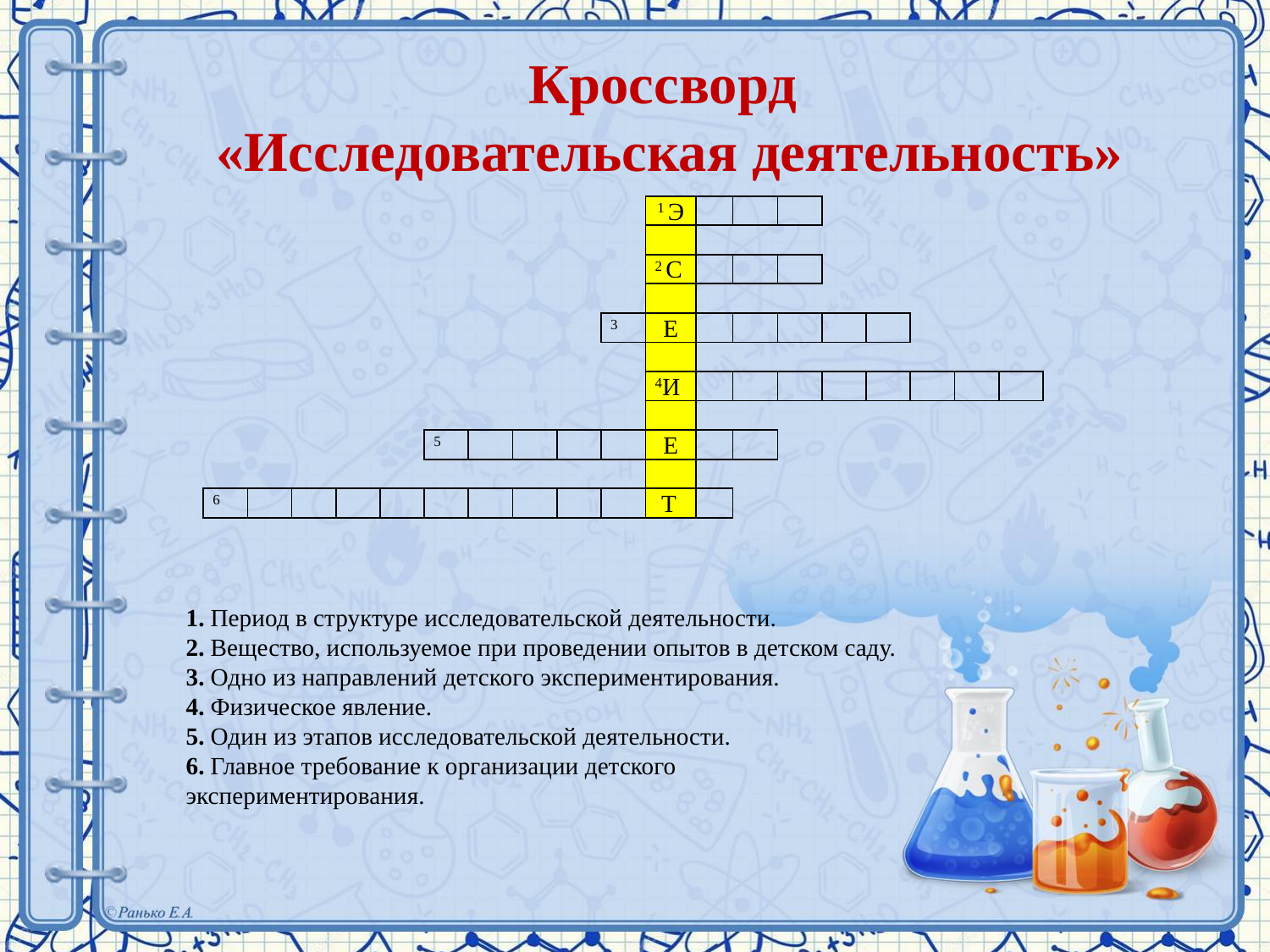

# Кроссворд «Исследовательская деятельность»

|  |  |  |  |  |  |  |  |  |  | 1 Э |  |  |  |  |  |  |  |  |
| --- | --- | --- | --- | --- | --- | --- | --- | --- | --- | --- | --- | --- | --- | --- | --- | --- | --- | --- |
|  |  |  |  |  |  |  |  |  |  |  |  |  |  |  |  |  |  |  |
|  |  |  |  |  |  |  |  |  |  | 2 С |  |  |  |  |  |  |  |  |
|  |  |  |  |  |  |  |  |  |  |  |  |  |  |  |  |  |  |  |
|  |  |  |  |  |  |  |  |  | 3 | Е |  |  |  |  |  |  |  |  |
|  |  |  |  |  |  |  |  |  |  |  |  |  |  |  |  |  |  |  |
|  |  |  |  |  |  |  |  |  |  | 4И |  |  |  |  |  |  |  |  |
|  |  |  |  |  |  |  |  |  |  |  |  |  |  |  |  |  |  |  |
|  |  |  |  |  | 5 |  |  |  |  | Е |  |  |  |  |  |  |  |  |
|  |  |  |  |  |  |  |  |  |  |  |  |  |  |  |  |  |  |  |
| 6 |  |  |  |  |  |  |  |  |  | Т |  |  |  |  |  |  |  |  |
1. Период в структуре исследовательской деятельности.
2. Вещество, используемое при проведении опытов в детском саду.
3. Одно из направлений детского экспериментирования.
4. Физическое явление.
5. Один из этапов исследовательской деятельности.
6. Главное требование к организации детского экспериментирования.